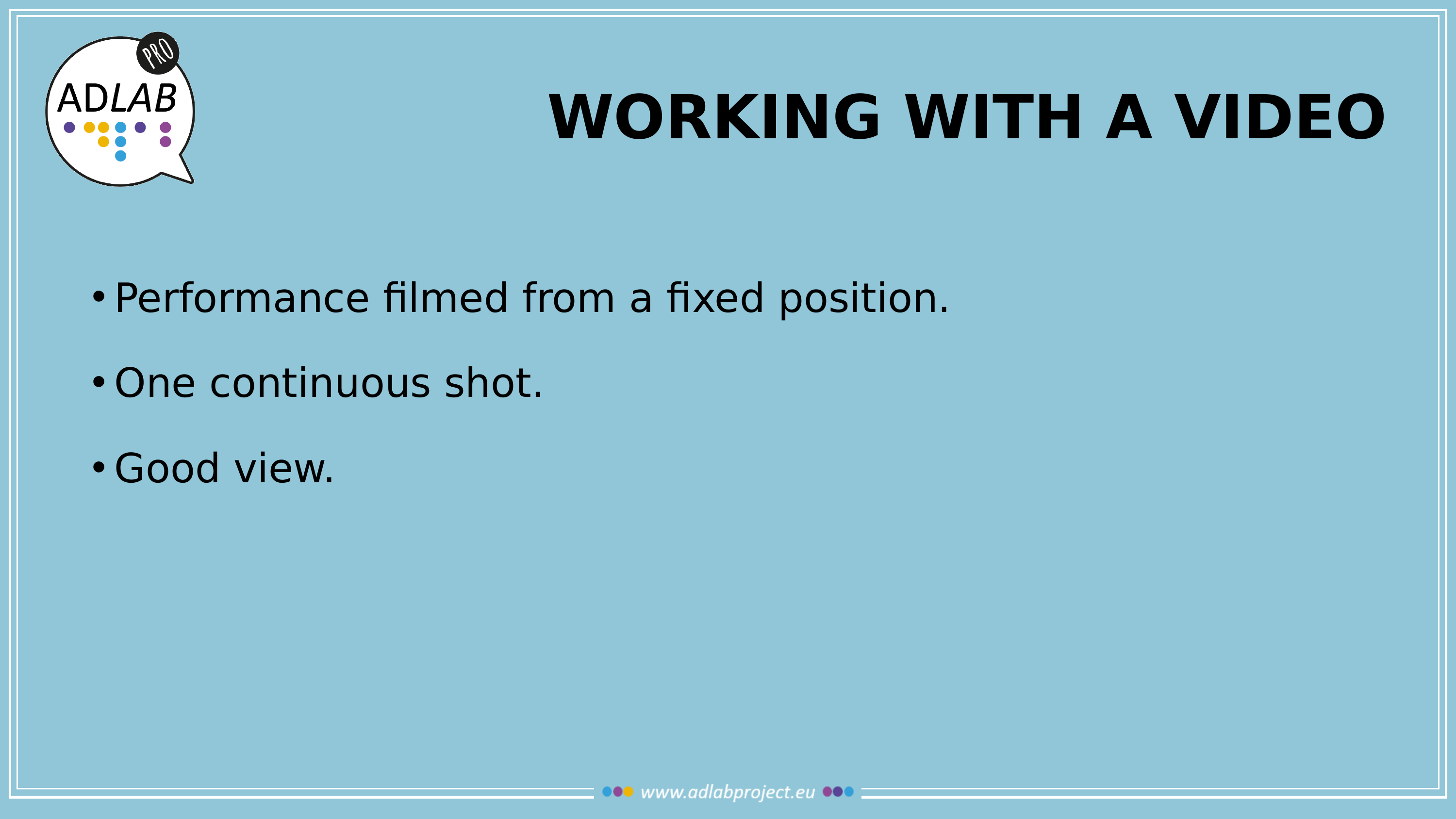

# Working with a video
Performance filmed from a fixed position.
One continuous shot.
Good view.